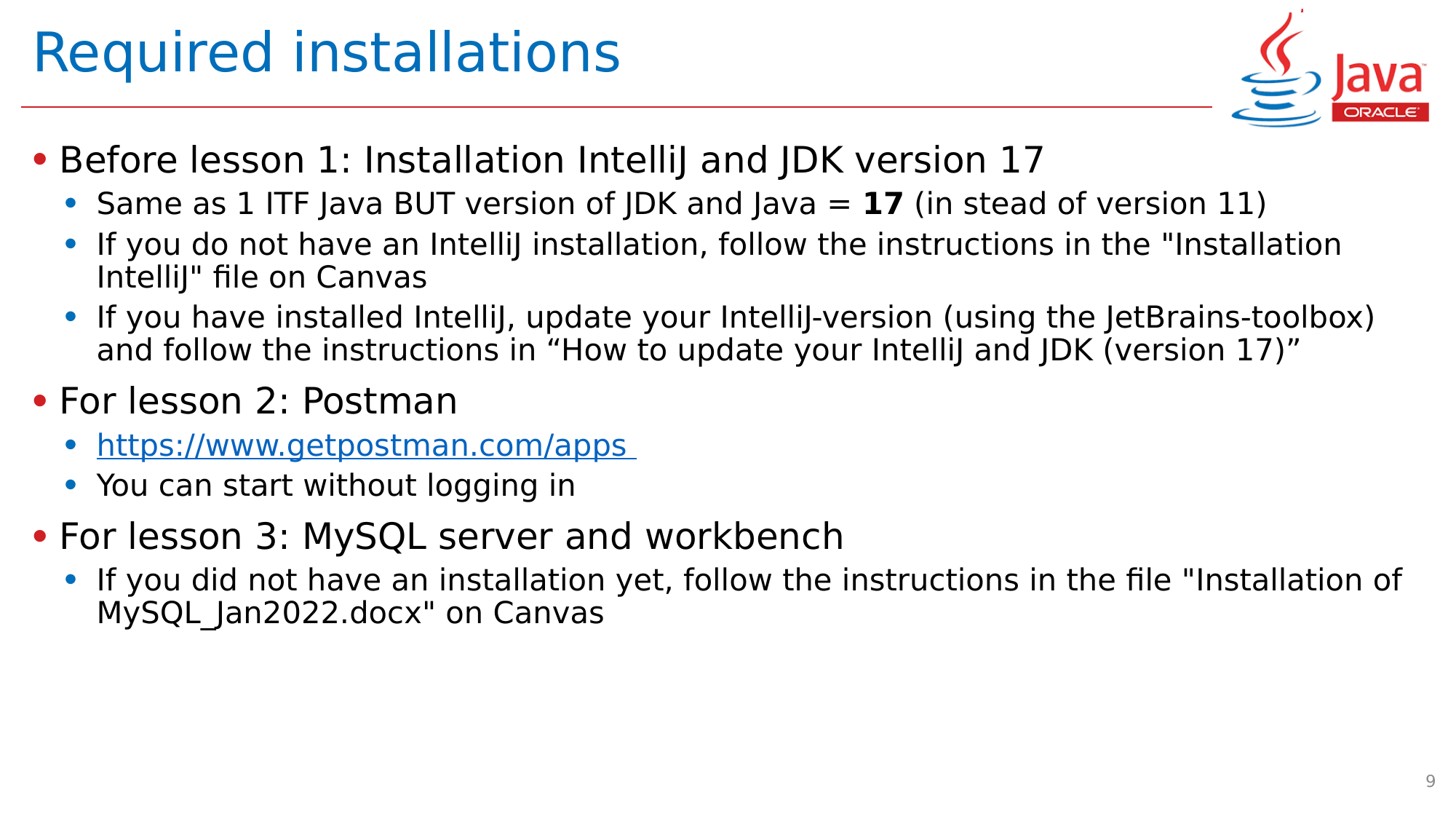

# Required installations
Before lesson 1: Installation IntelliJ and JDK version 17
Same as 1 ITF Java BUT version of JDK and Java = 17 (in stead of version 11)
If you do not have an IntelliJ installation, follow the instructions in the "Installation IntelliJ" file on Canvas
If you have installed IntelliJ, update your IntelliJ-version (using the JetBrains-toolbox) and follow the instructions in “How to update your IntelliJ and JDK (version 17)”
For lesson 2: Postman
https://www.getpostman.com/apps
You can start without logging in
For lesson 3: MySQL server and workbench
If you did not have an installation yet, follow the instructions in the file "Installation of MySQL_Jan2022.docx" on Canvas

9